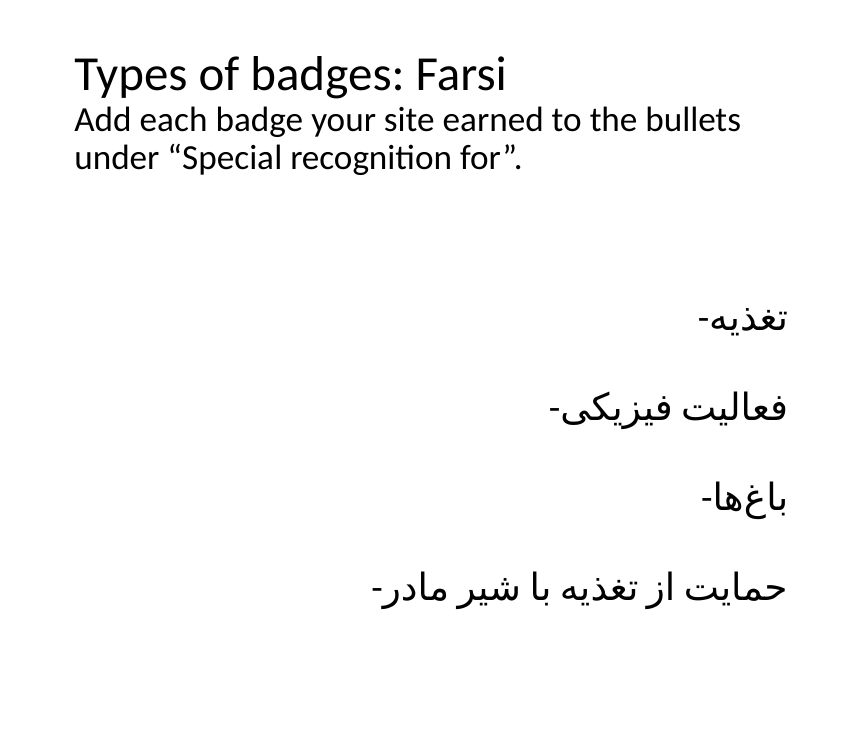

# Types of badges: Farsi Add each badge your site earned to the bullets under “Special recognition for”.

تغذیه-
فعالیت فیزیکی-
باغ‌ها-
حمایت از تغذیه با شیر مادر-